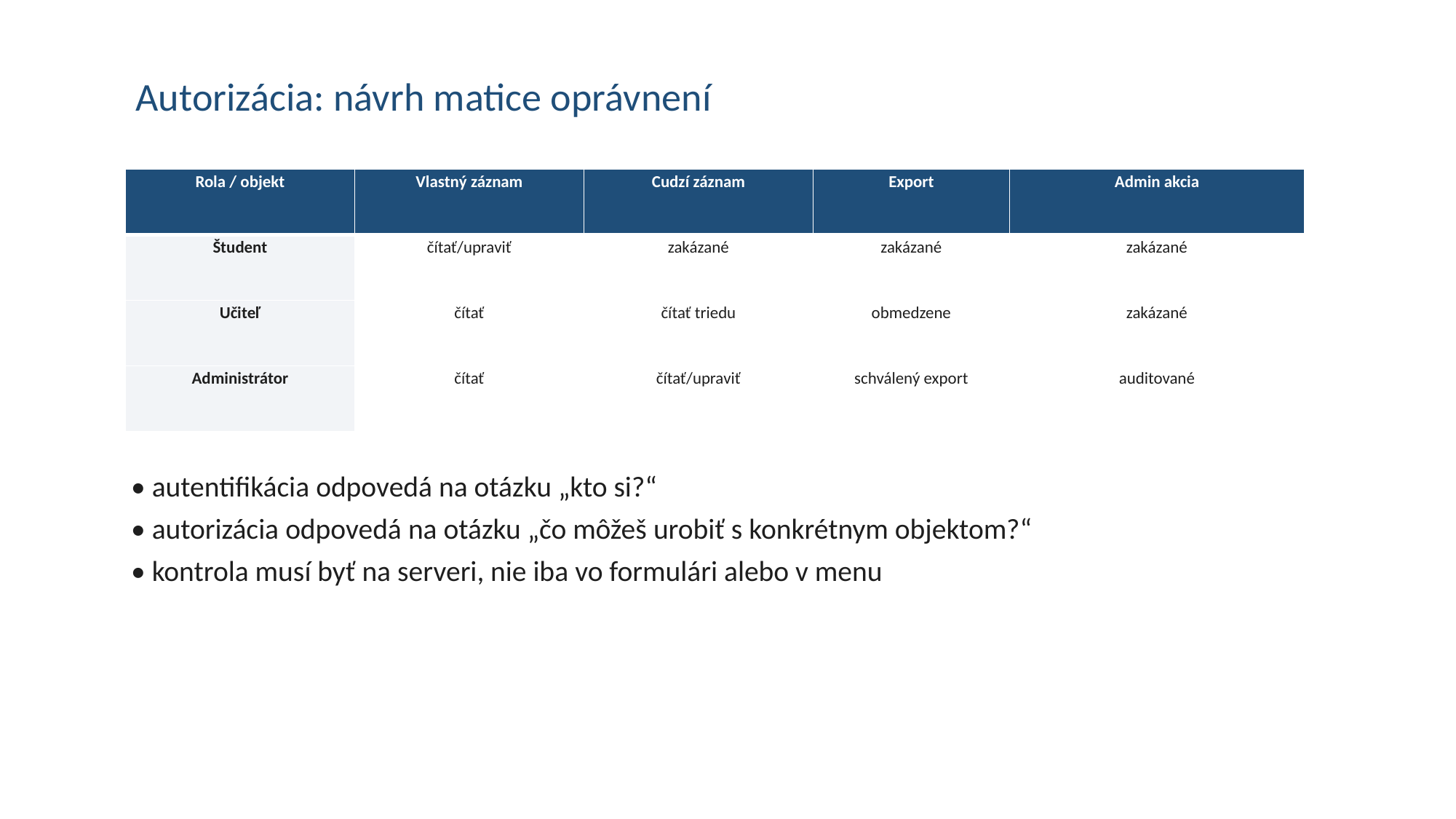

# Autorizácia: návrh matice oprávnení
| Rola / objekt | Vlastný záznam | Cudzí záznam | Export | Admin akcia |
| --- | --- | --- | --- | --- |
| Študent | čítať/upraviť | zakázané | zakázané | zakázané |
| Učiteľ | čítať | čítať triedu | obmedzene | zakázané |
| Administrátor | čítať | čítať/upraviť | schválený export | auditované |
• autentifikácia odpovedá na otázku „kto si?“
• autorizácia odpovedá na otázku „čo môžeš urobiť s konkrétnym objektom?“
• kontrola musí byť na serveri, nie iba vo formulári alebo v menu